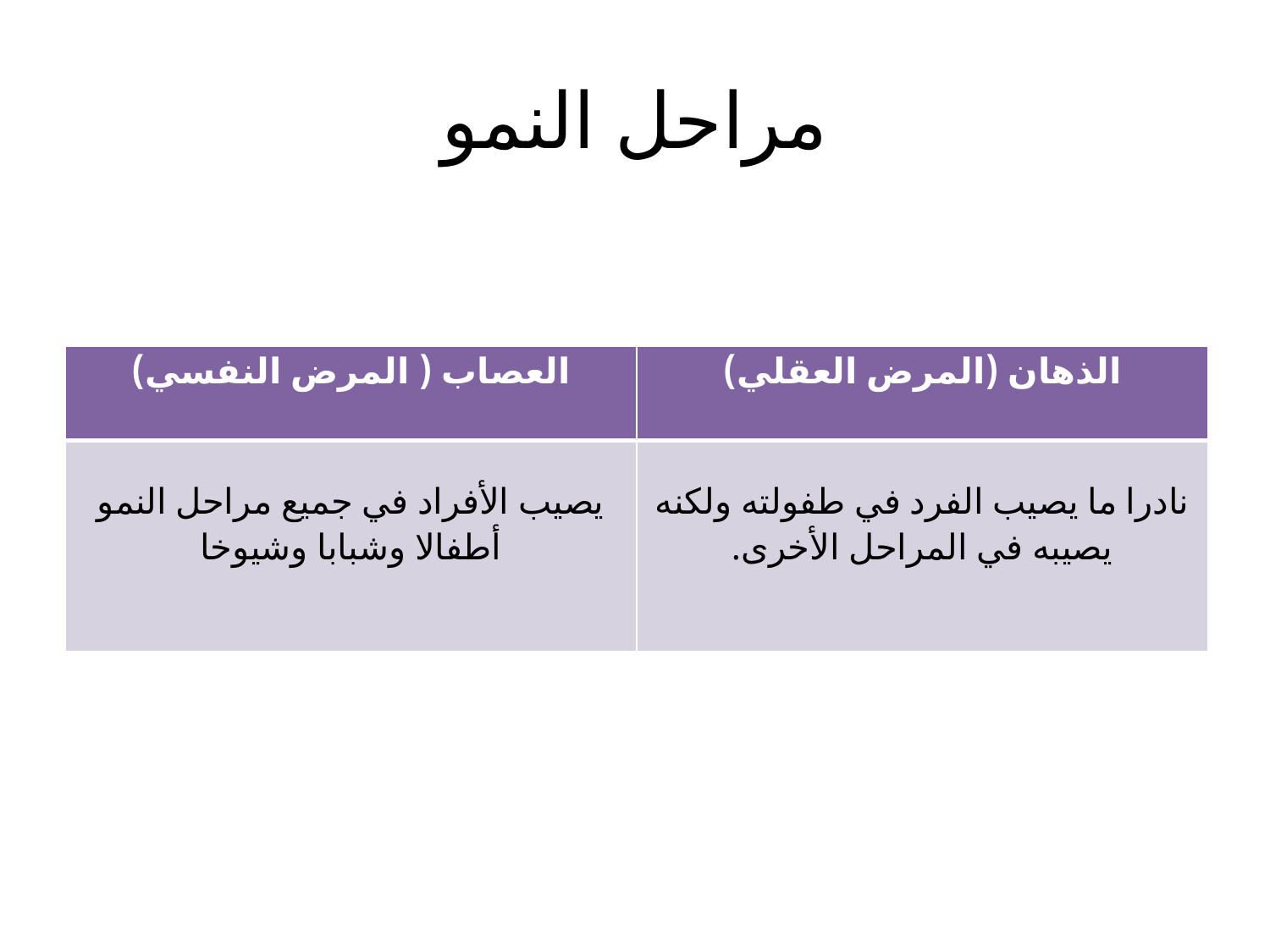

# مراحل النمو
| العصاب ( المرض النفسي) | الذهان (المرض العقلي) |
| --- | --- |
| يصيب الأفراد في جميع مراحل النمو أطفالا وشبابا وشيوخا | نادرا ما يصيب الفرد في طفولته ولكنه يصيبه في المراحل الأخرى. |